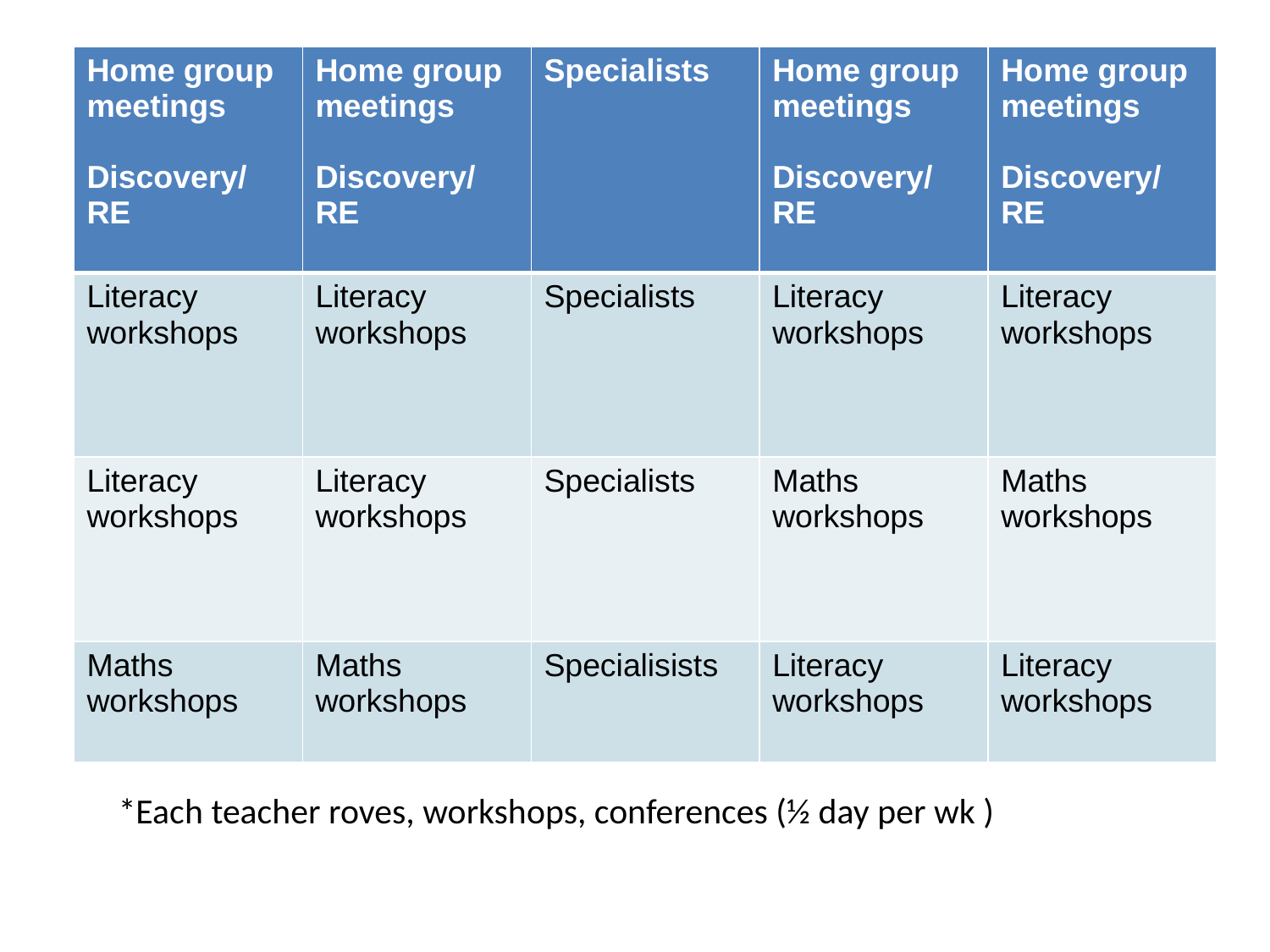

| Home group meetings Discovery/RE | Home group meetings Discovery/RE | Specialists | Home group meetings Discovery/RE | Home group meetings Discovery/RE |
| --- | --- | --- | --- | --- |
| Literacy workshops | Literacy workshops | Specialists | Literacy workshops | Literacy workshops |
| Literacy workshops | Literacy workshops | Specialists | Maths workshops | Maths workshops |
| Maths workshops | Maths workshops | Specialisists | Literacy workshops | Literacy workshops |
*Each teacher roves, workshops, conferences (½ day per wk )